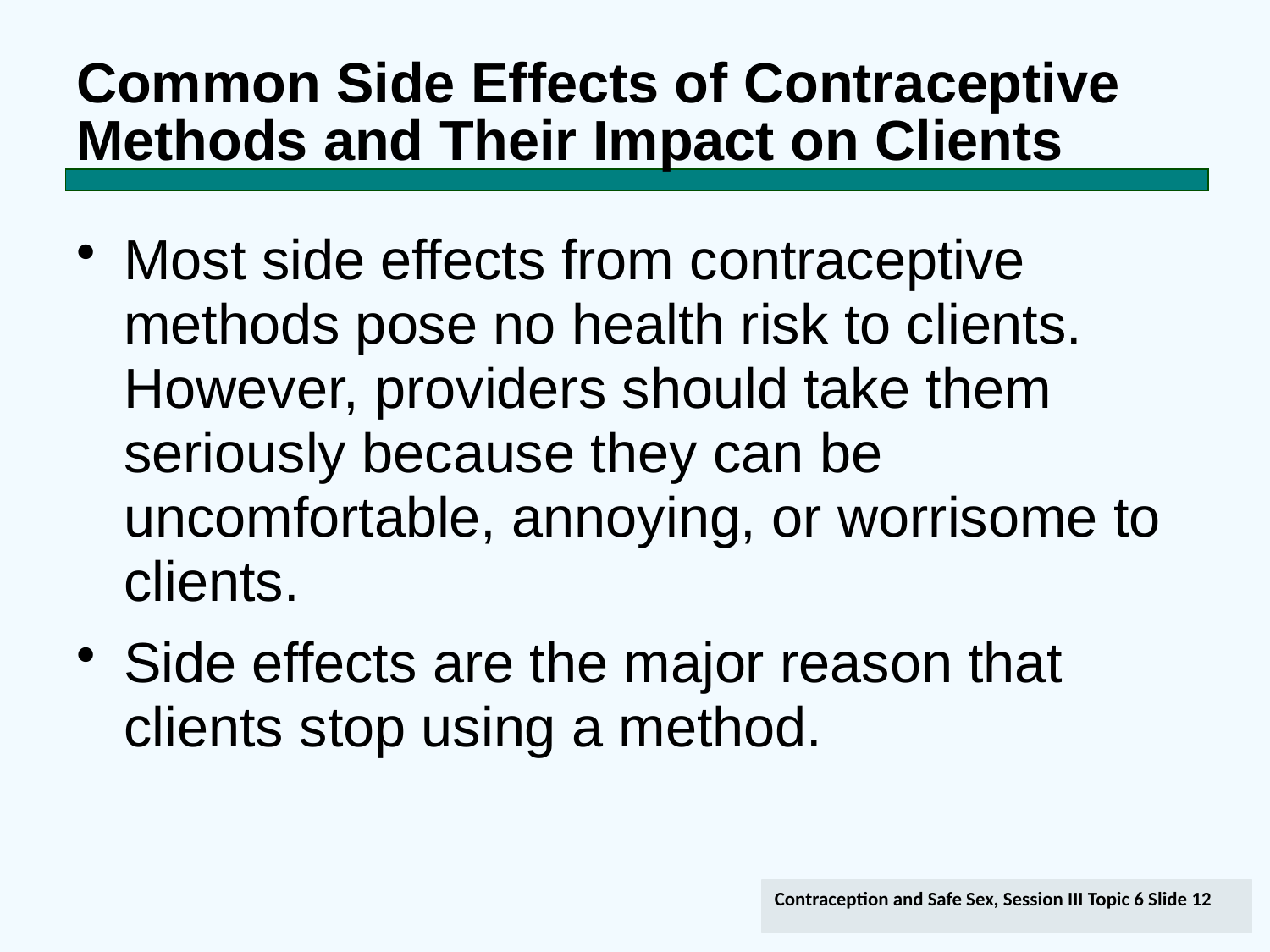

# Common Side Effects of Contraceptive Methods and Their Impact on Clients
Most side effects from contraceptive methods pose no health risk to clients. However, providers should take them seriously because they can be uncomfortable, annoying, or worrisome to clients.
Side effects are the major reason that clients stop using a method.
Contraception and Safe Sex, Session III Topic 6 Slide 12
12